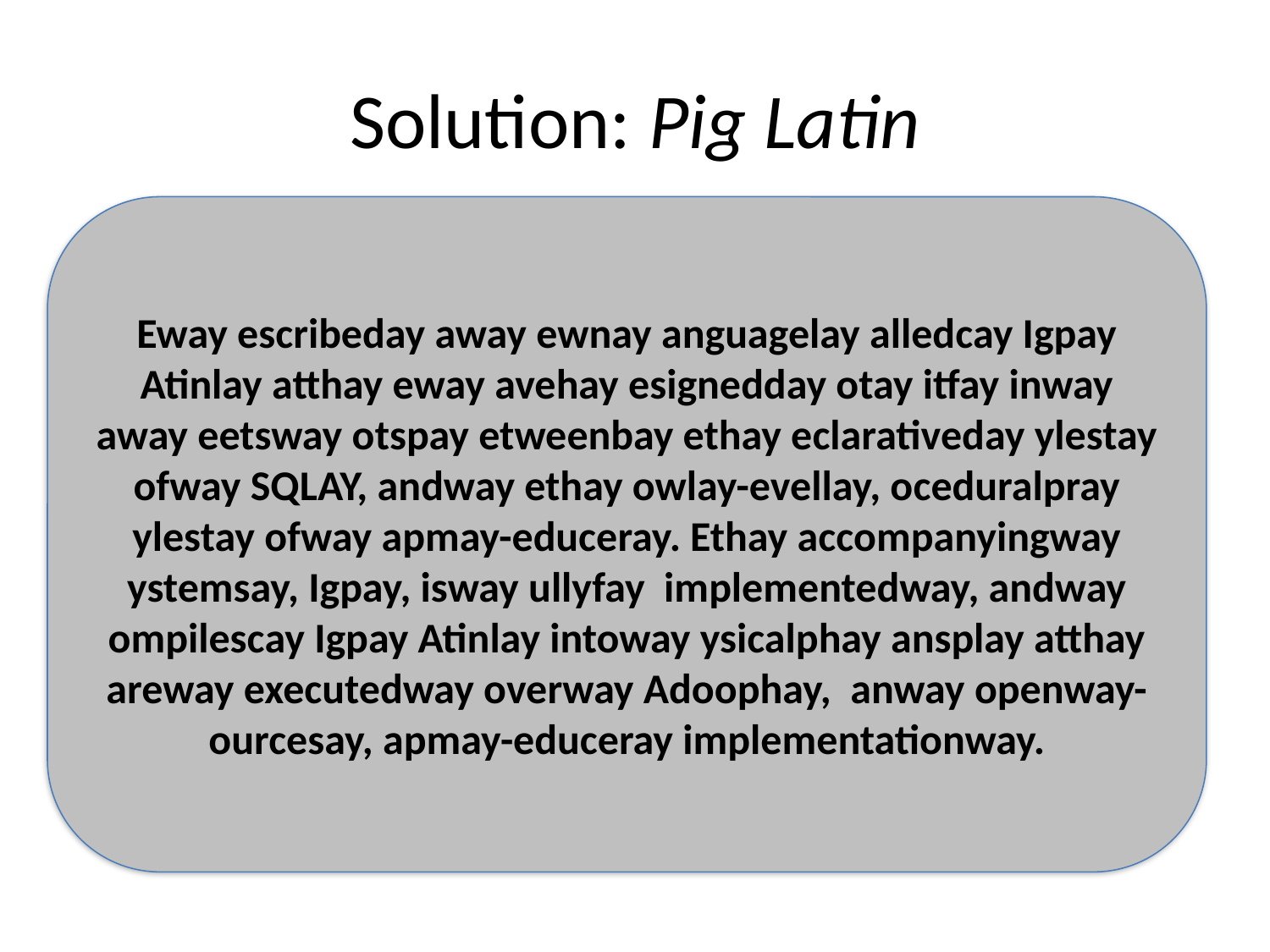

# Solution: Pig Latin
Eway escribeday away ewnay anguagelay alledcay Igpay Atinlay atthay eway avehay esignedday otay itfay inway away eetsway otspay etweenbay ethay eclarativeday ylestay ofway SQLAY, andway ethay owlay-evellay, oceduralpray ylestay ofway apmay-educeray. Ethay accompanyingway ystemsay, Igpay, isway ullyfay  implementedway, andway ompilescay Igpay Atinlay intoway ysicalphay ansplay atthay areway executedway overway Adoophay,  anway openway-ourcesay, apmay-educeray implementationway.
Christopher Olston, Benjamin Reed, Utkarsh Srivastava, Ravi Kumar, and Andrew Tomkins. 2008. Pig latin: a not-so-foreign language for data processing. In Proceedings of the 2008 ACM SIGMOD international conference on Management of data (SIGMOD '08). ACM, New York, NY, USA, 1099-1110.
It is a high-level declarative language (à la SQL) and a low level procedural programming (à la Map-Reduce)
Example
urls = LOAD ‘urls.txt’ AS (url,category,pagerank);
ok_urls = FILTER urls BY pagerank > 0.2;
groups = GROUP good_urls BY category;
big_groups = FILTER groups BY COUNT(ok_urls)>10^6
o = FOREACH big_groups GENERATE category,
                       AVG(good_urls.pagerank)